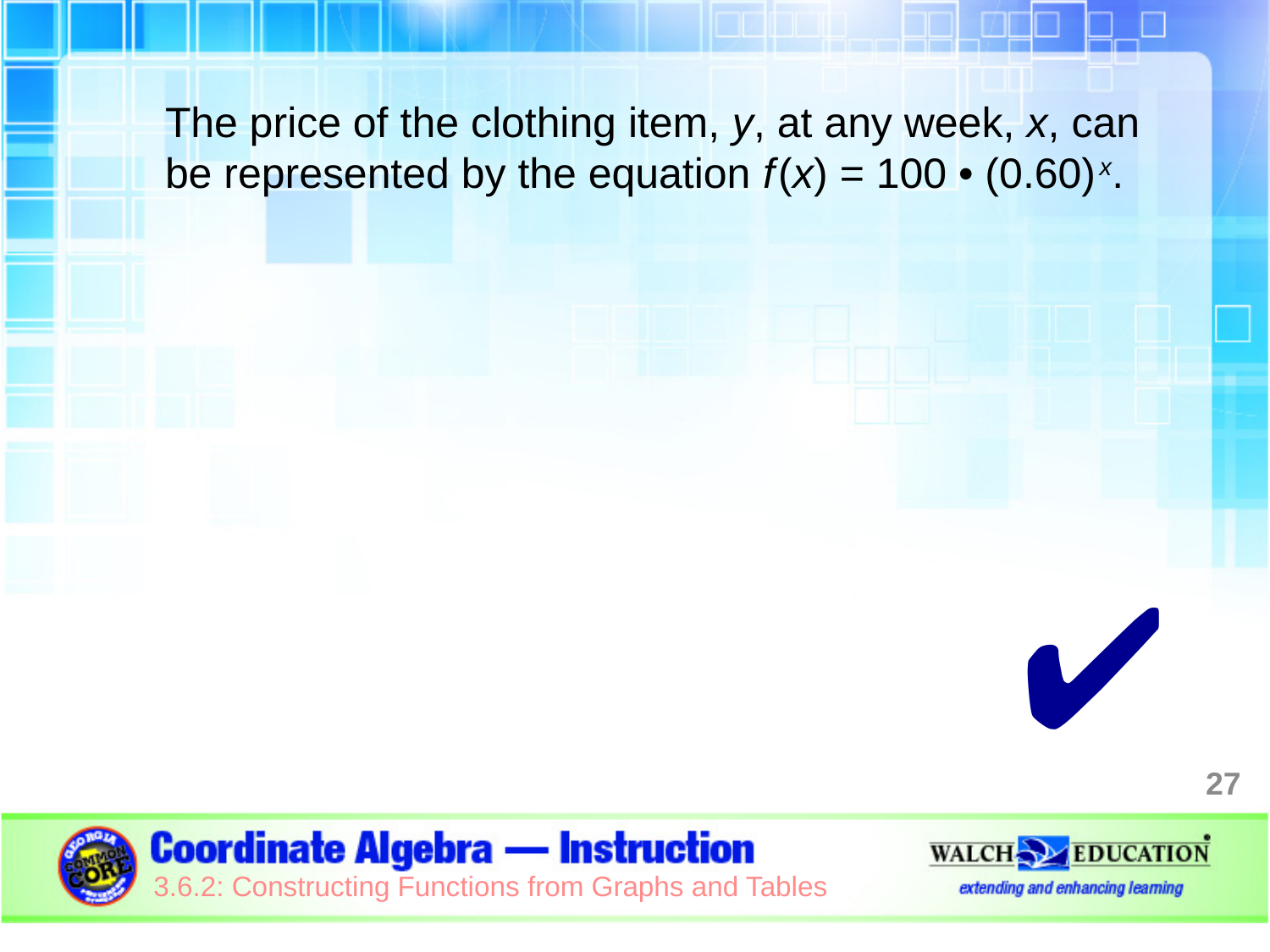

The price of the clothing item, y, at any week, x, can be represented by the equation f (x) = 100 • (0.60) x.

✔
27
3.6.2: Constructing Functions from Graphs and Tables